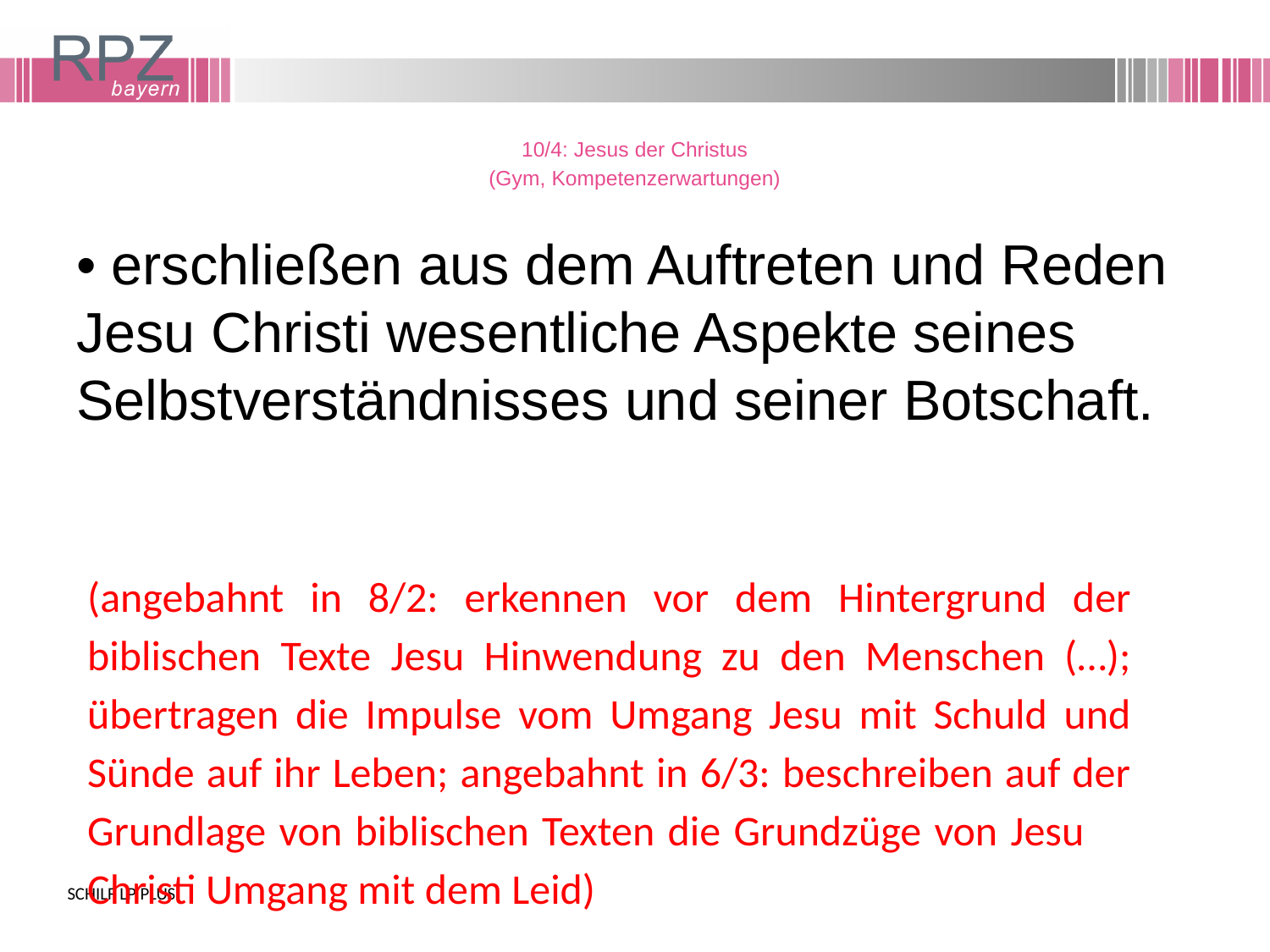

# 10/4: Jesus der Christus (Gym, Kompetenzerwartungen)
• erschließen aus dem Auftreten und Reden Jesu Christi wesentliche Aspekte seines Selbstverständnisses und seiner Botschaft.
(angebahnt in 8/2: erkennen vor dem Hintergrund der biblischen Texte Jesu Hinwendung zu den Menschen (…); übertragen die Impulse vom Umgang Jesu mit Schuld und Sünde auf ihr Leben; angebahnt in 6/3: beschreiben auf der Grundlage von biblischen Texten die Grundzüge von Jesu 	Christi Umgang mit dem Leid)